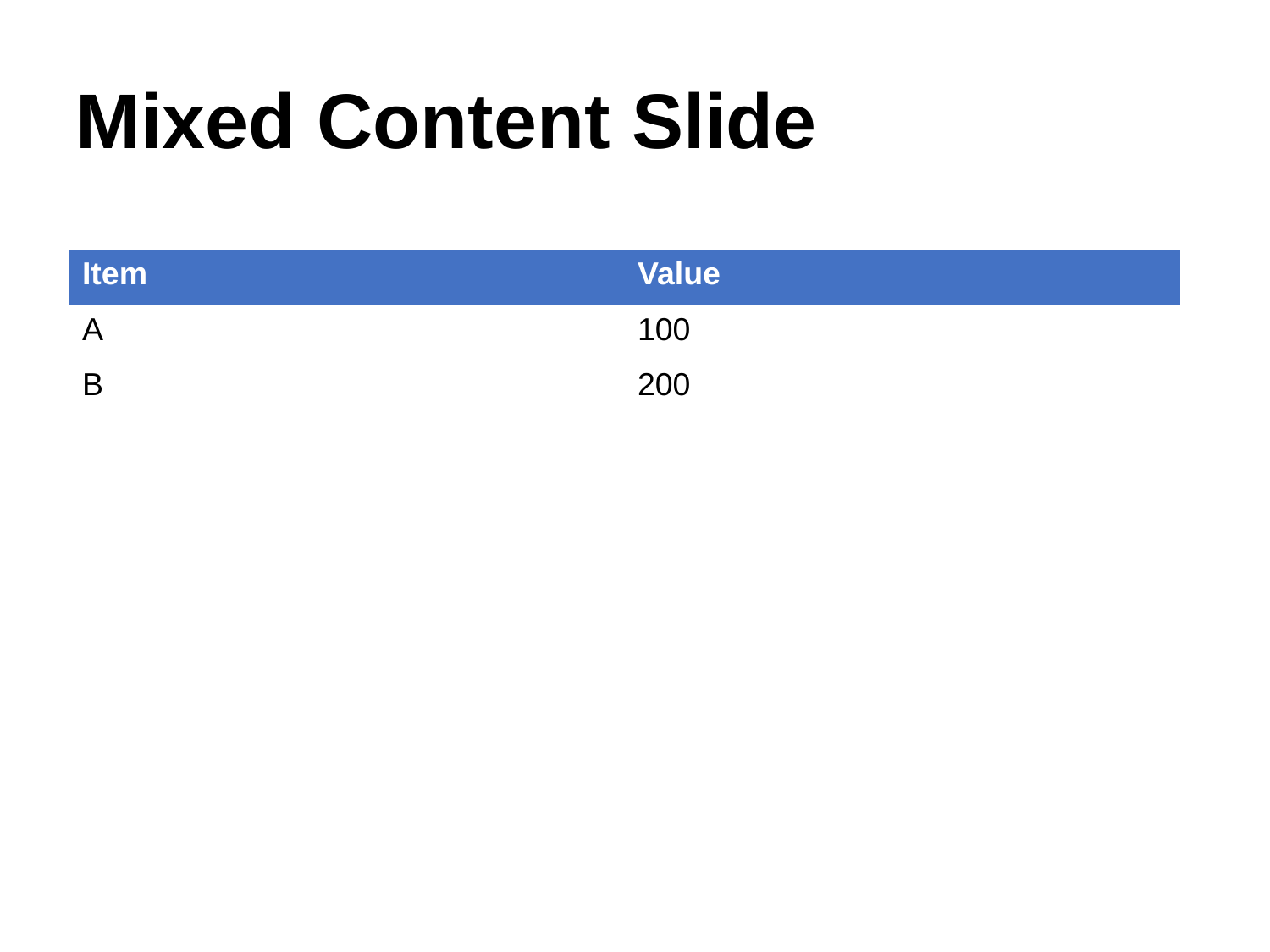

Mixed Content Slide
| Item | Value |
| --- | --- |
| A | 100 |
| B | 200 |